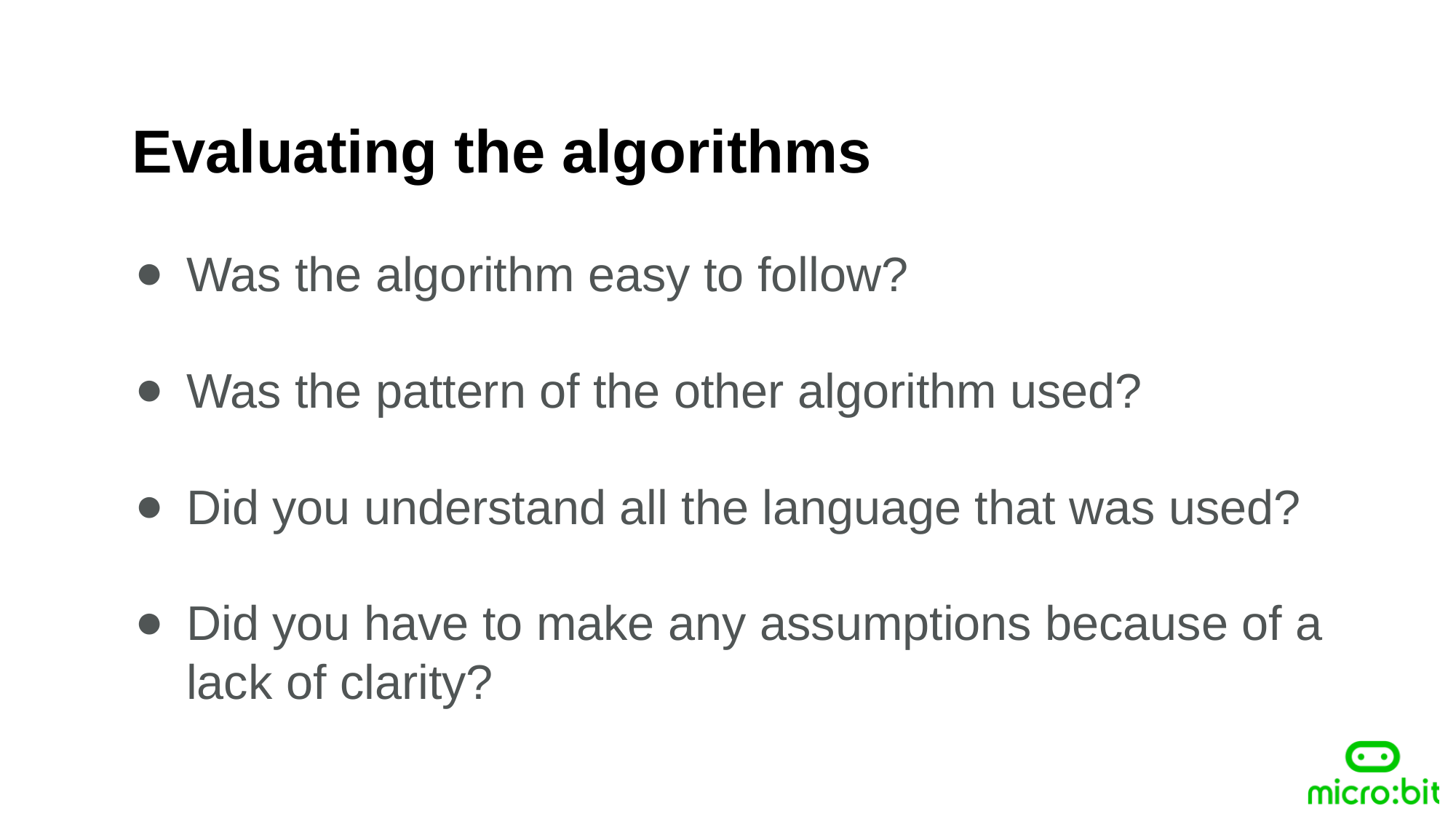

Evaluating the algorithms

Was the algorithm easy to follow?

Was the pattern of the other algorithm used?

Did you understand all the language that was used?

Did you have to make any assumptions because of a lack of clarity?